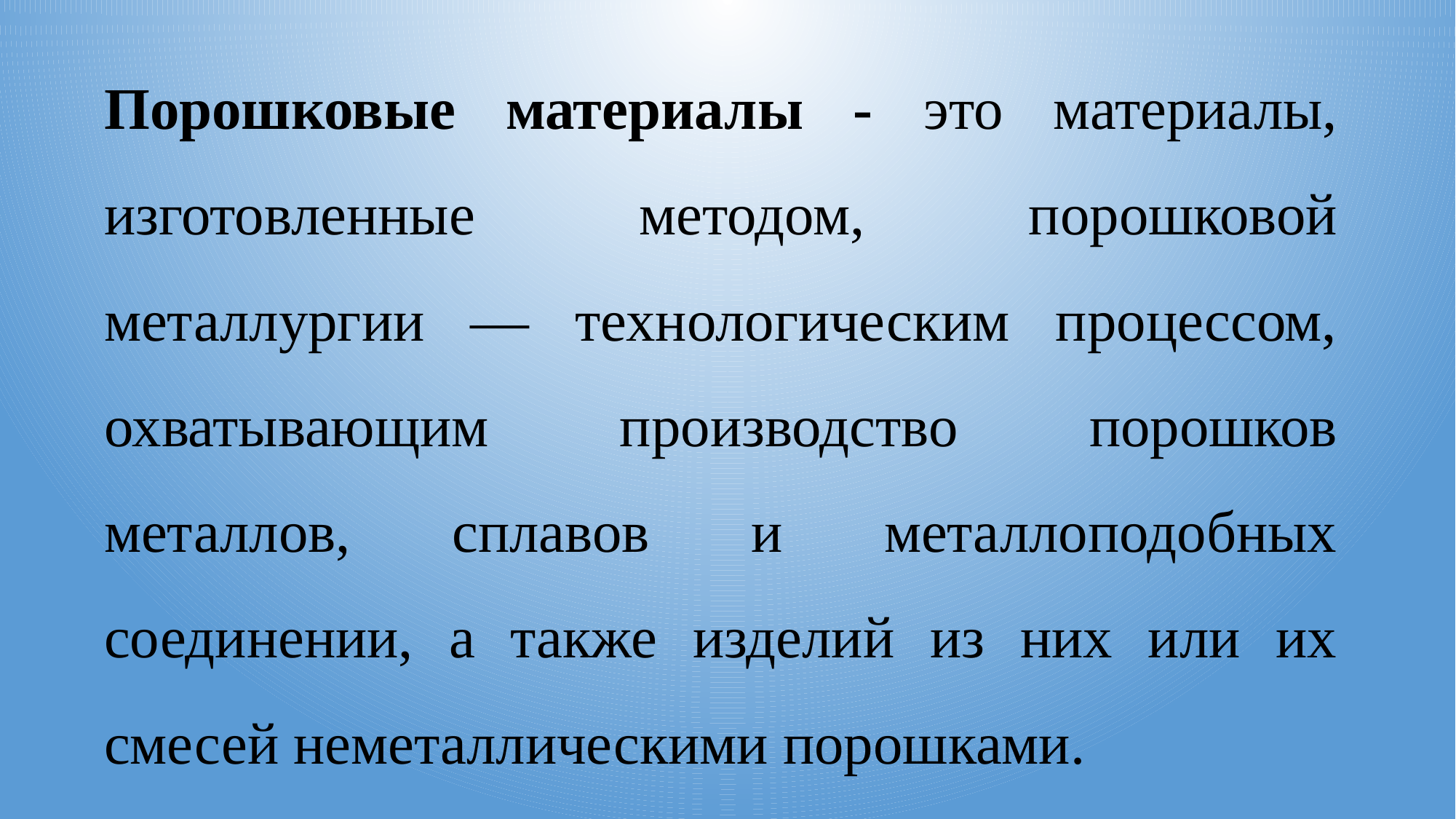

Порошковые материалы - это материалы, изготовленные методом, порошковой металлургии — технологическим процессом, охватывающим производство порошков металлов, сплавов и металлоподобных соединении, а также изделий из них или их смесей неметаллическими порошками.